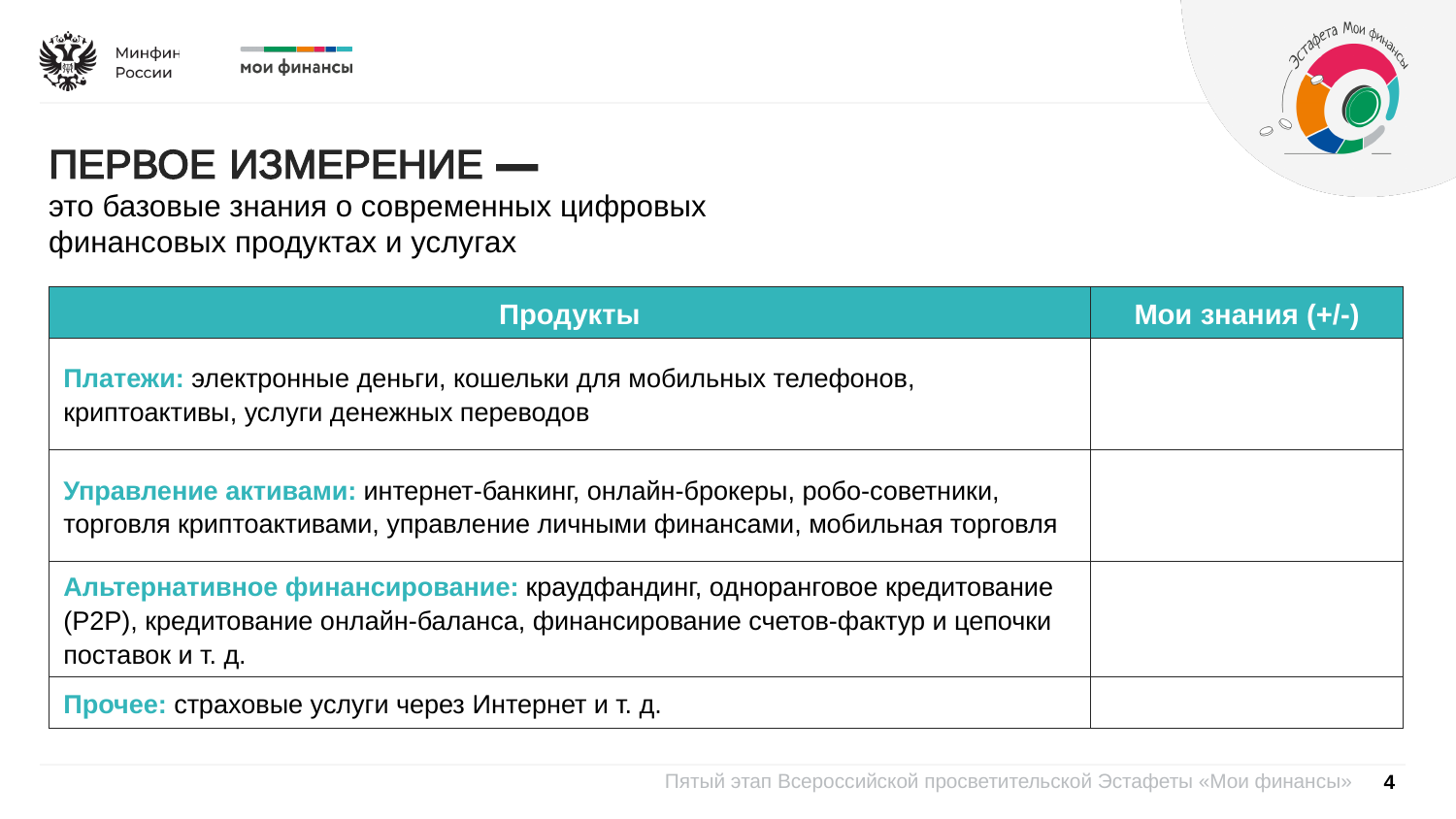

ПЕРВОЕ ИЗМЕРЕНИЕ —
это базовые знания о современных цифровых финансовых продуктах и услугах
| Продукты | Мои знания (+/-) |
| --- | --- |
| Платежи: электронные деньги, кошельки для мобильных телефонов, криптоактивы, услуги денежных переводов |  |
| Управление активами: интернет-банкинг, онлайн-брокеры, робо-советники, торговля криптоактивами, управление личными финансами, мобильная торговля |  |
| Альтернативное финансирование: краудфандинг, одноранговое кредитование (P2P), кредитование онлайн-баланса, финансирование счетов-фактур и цепочки поставок и т. д. |  |
| Прочее: страховые услуги через Интернет и т. д. |  |
4